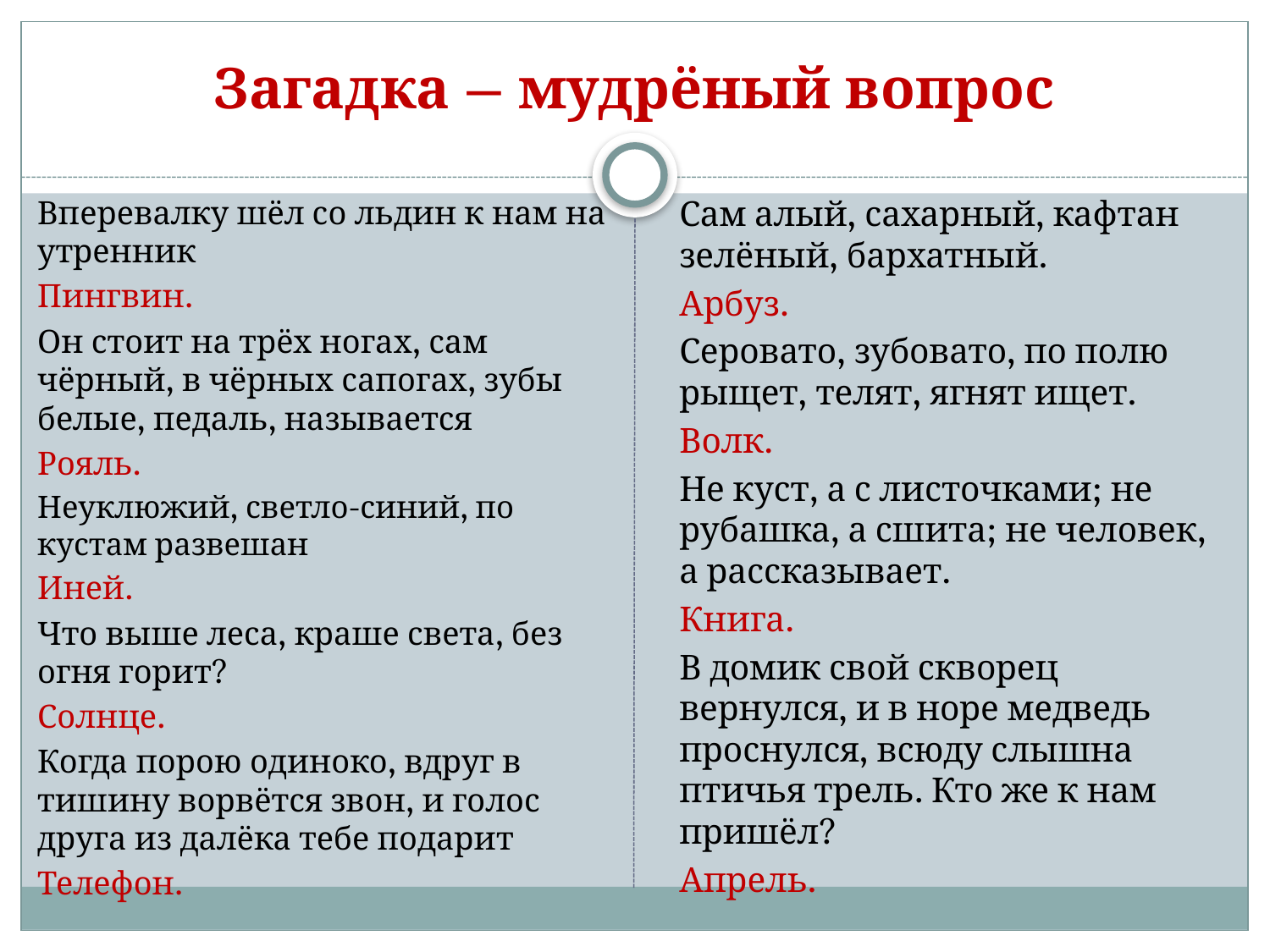

# Загадка – мудрёный вопрос
Вперевалку шёл со льдин к нам на утренник
Пингвин.
Он стоит на трёх ногах, сам чёрный, в чёрных сапогах, зубы белые, педаль, называется
Рояль.
Неуклюжий, светло-синий, по кустам развешан
Иней.
Что выше леса, краше света, без огня горит?
Солнце.
Когда порою одиноко, вдруг в тишину ворвётся звон, и голос друга из далёка тебе подарит
Телефон.

Сам алый, сахарный, кафтан зелёный, бархатный.
Арбуз.
Серовато, зубовато, по полю рыщет, телят, ягнят ищет.
Волк.
Не куст, а с листочками; не рубашка, а сшита; не человек, а рассказывает.
Книга.
В домик свой скворец вернулся, и в норе медведь проснулся, всюду слышна птичья трель. Кто же к нам пришёл?
Апрель.